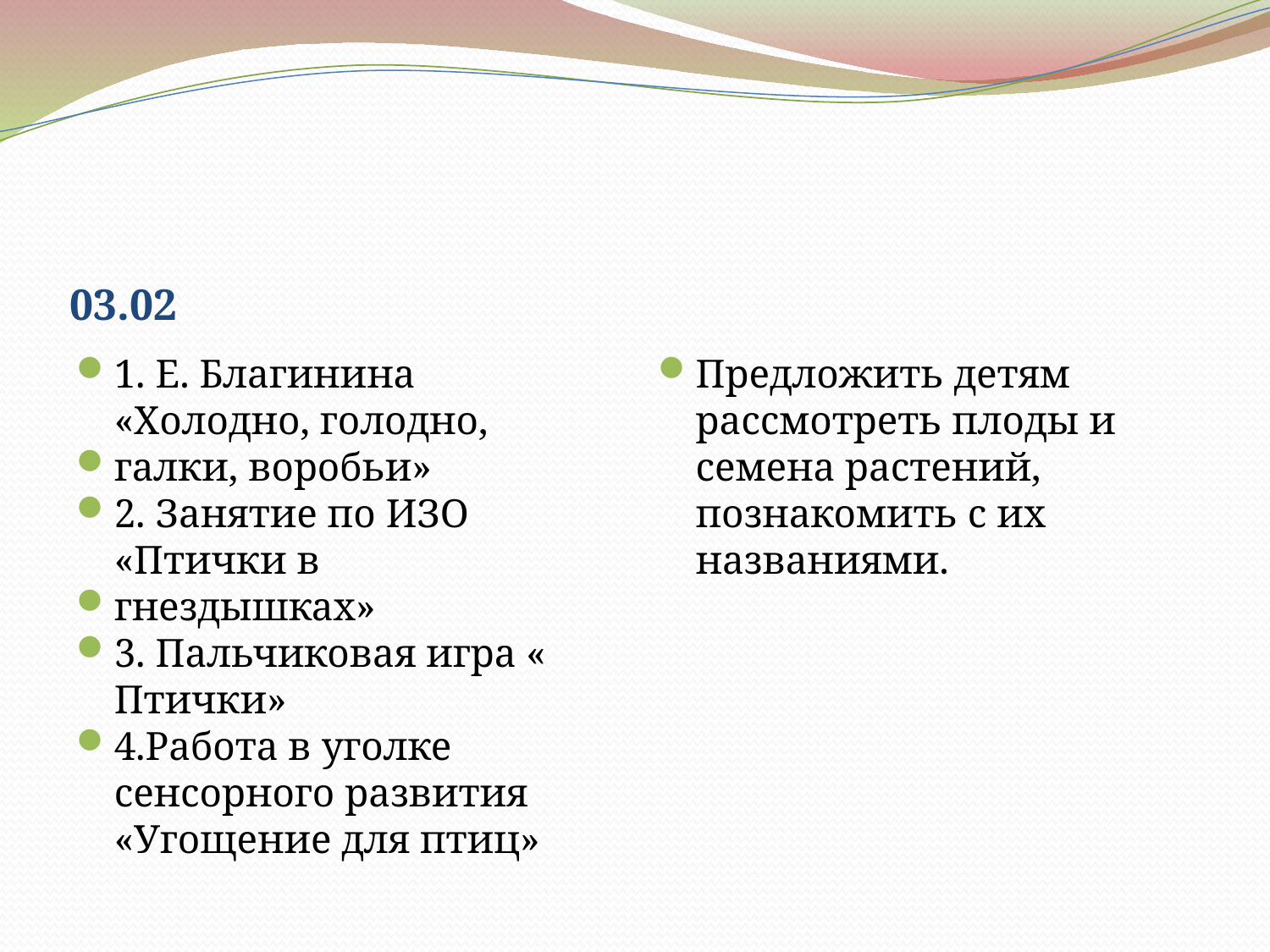

03.02
1. Е. Благинина «Холодно, голодно,
галки, воробьи»
2. Занятие по ИЗО «Птички в
гнездышках»
3. Пальчиковая игра « Птички»
4.Работа в уголке сенсорного развития «Угощение для птиц»

Предложить детям рассмотреть плоды и семена растений, познакомить с их названиями.